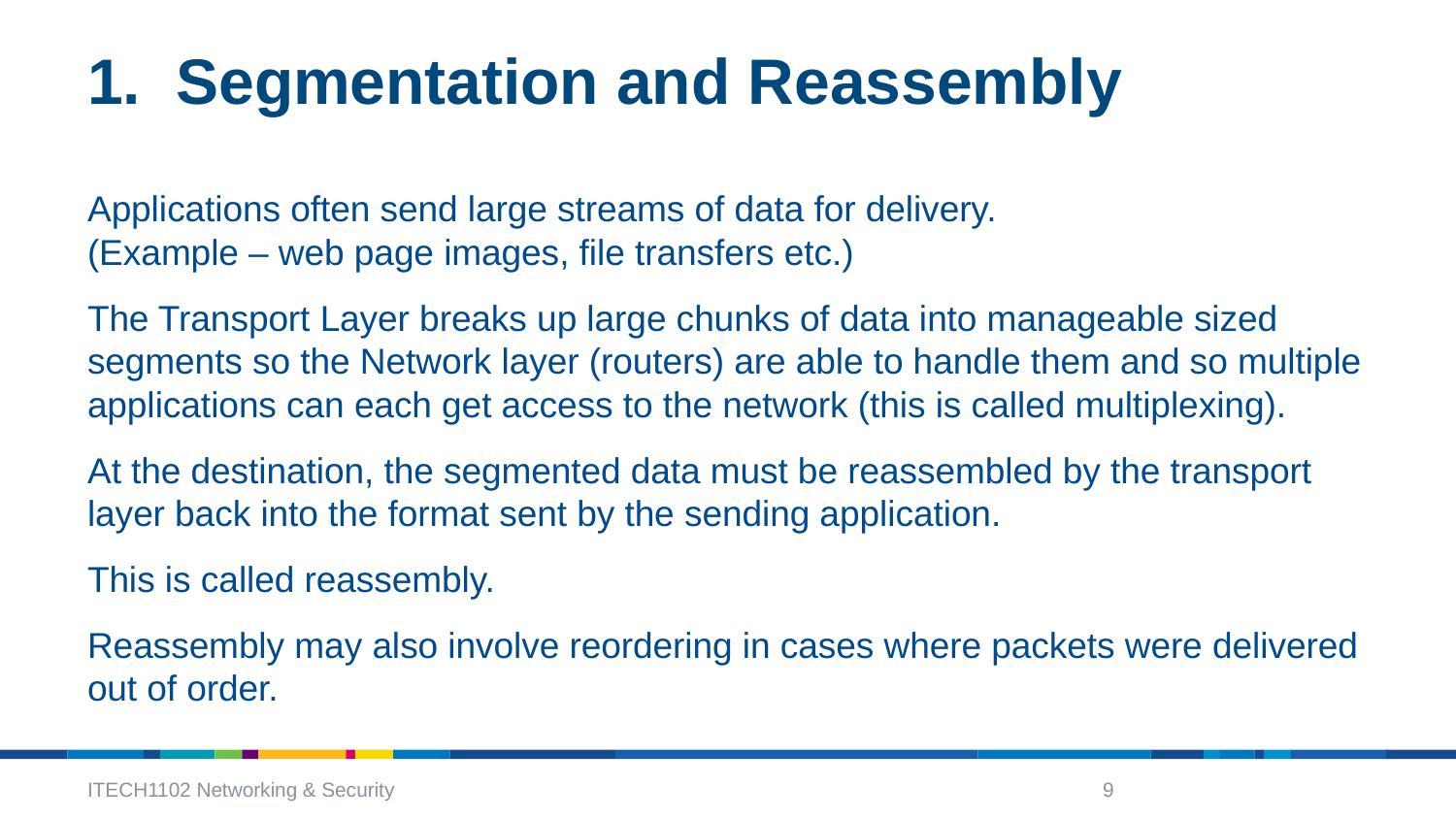

# 1.  Segmentation and Reassembly
Applications often send large streams of data for delivery.
(Example – web page images, file transfers etc.)
The Transport Layer breaks up large chunks of data into manageable sized segments so the Network layer (routers) are able to handle them and so multiple applications can each get access to the network (this is called multiplexing).
At the destination, the segmented data must be reassembled by the transport layer back into the format sent by the sending application.
This is called reassembly.
Reassembly may also involve reordering in cases where packets were delivered out of order.

ITECH1102 Networking & Security
9